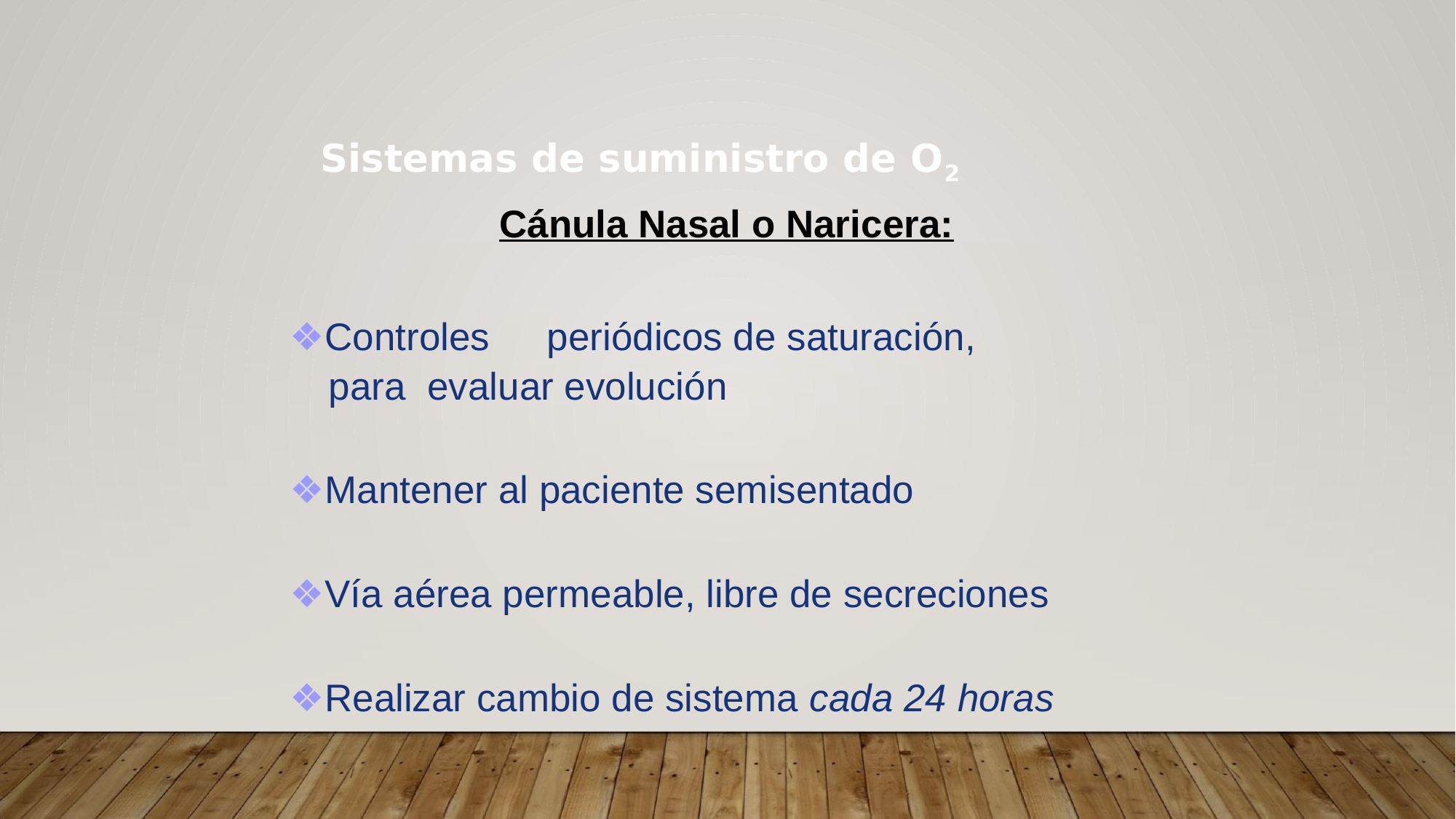

Sistemas de suministro de O2
Cánula Nasal o Naricera:

❖Controles	periódicos de saturación, para  evaluar evolución

❖Mantener al paciente semisentado

❖Vía aérea permeable, libre de secreciones

❖Realizar cambio de sistema cada 24 horas